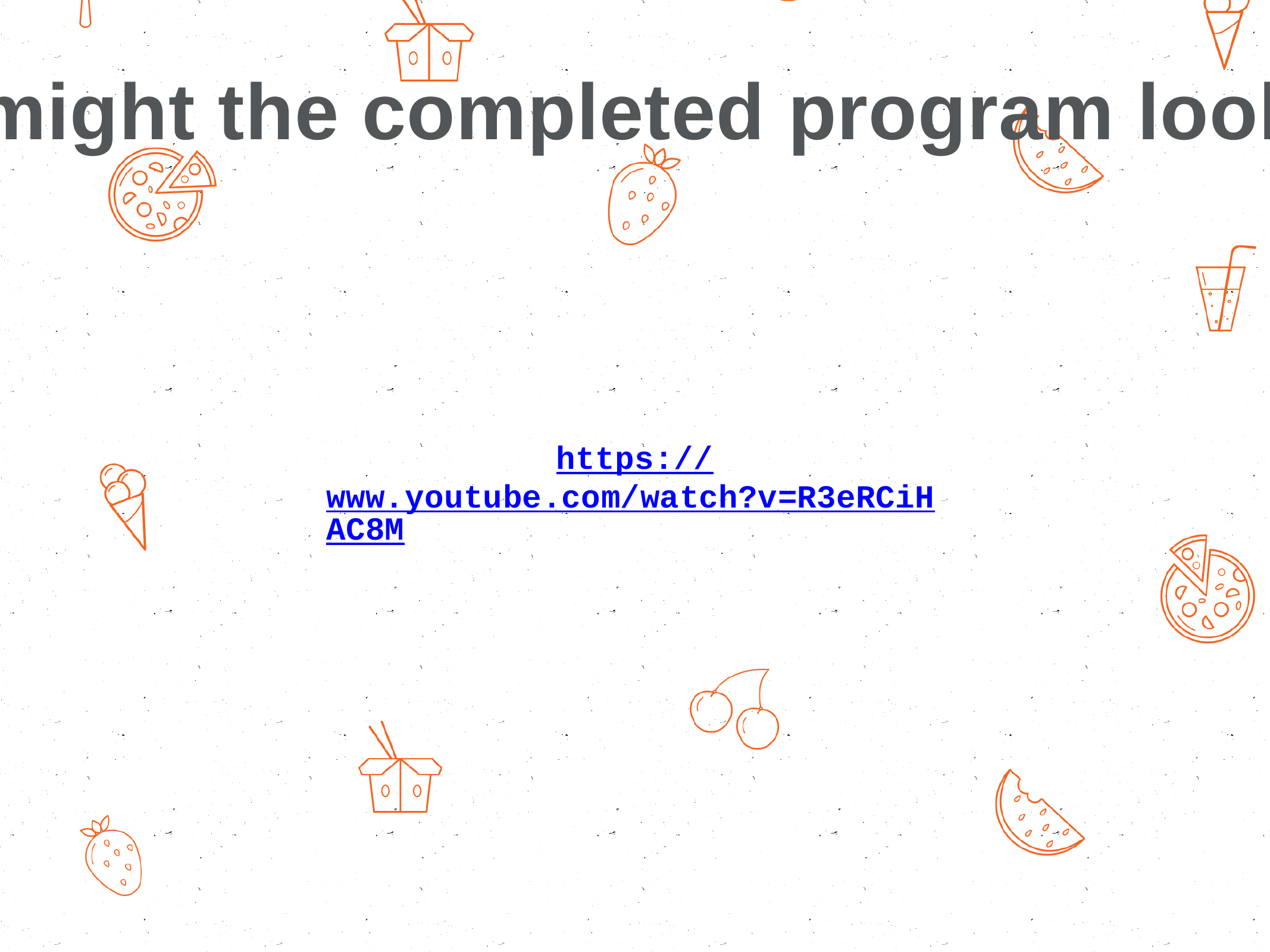

What might the completed program look like?
https://www.youtube.com/watch?v=R3eRCiHAC8M